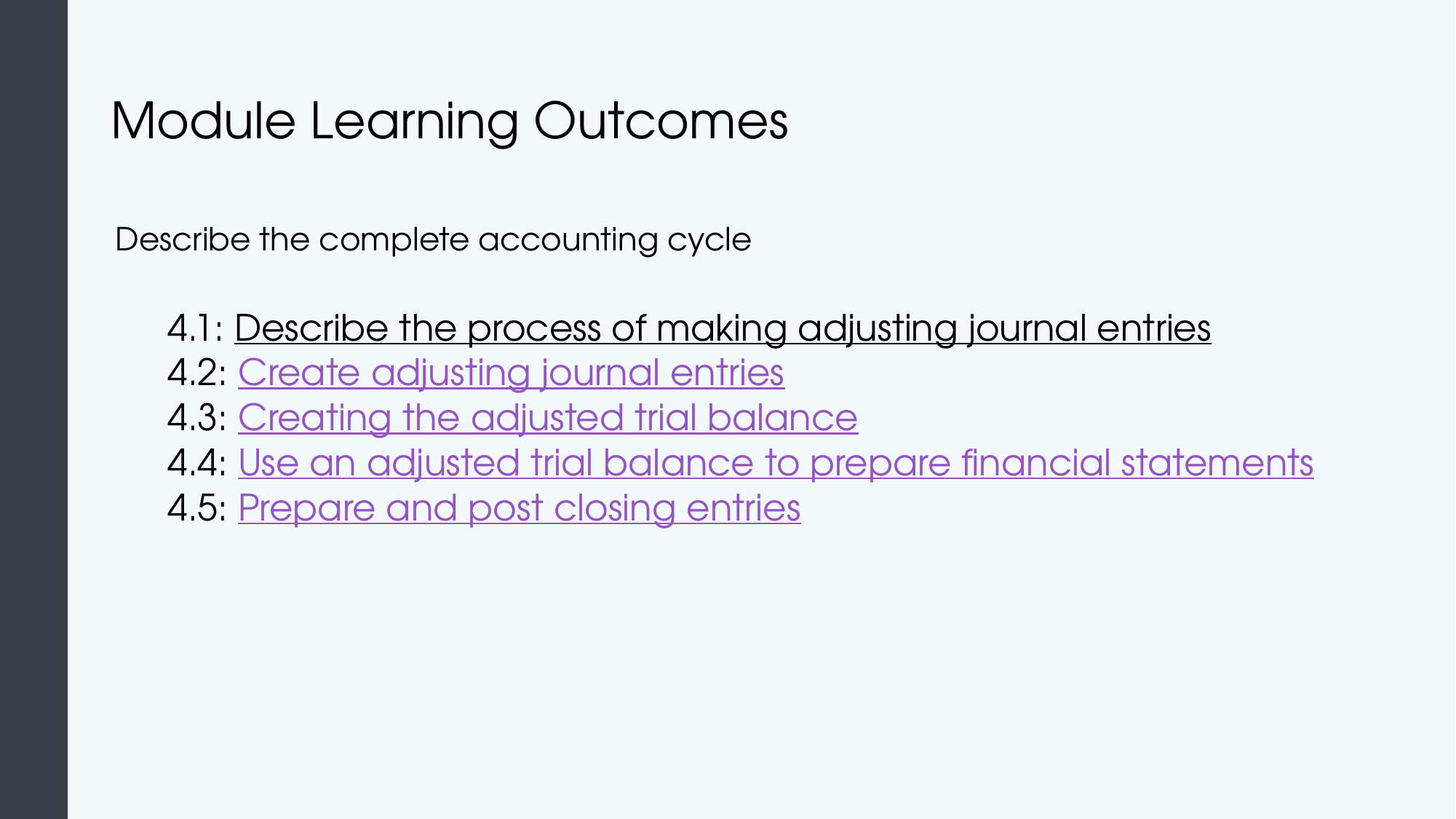

# Module Learning Outcomes
Describe the complete accounting cycle

4.1: Describe the process of making adjusting journal entries
4.2: Create adjusting journal entries
4.3: Creating the adjusted trial balance
4.4: Use an adjusted trial balance to prepare financial statements
4.5: Prepare and post closing entries